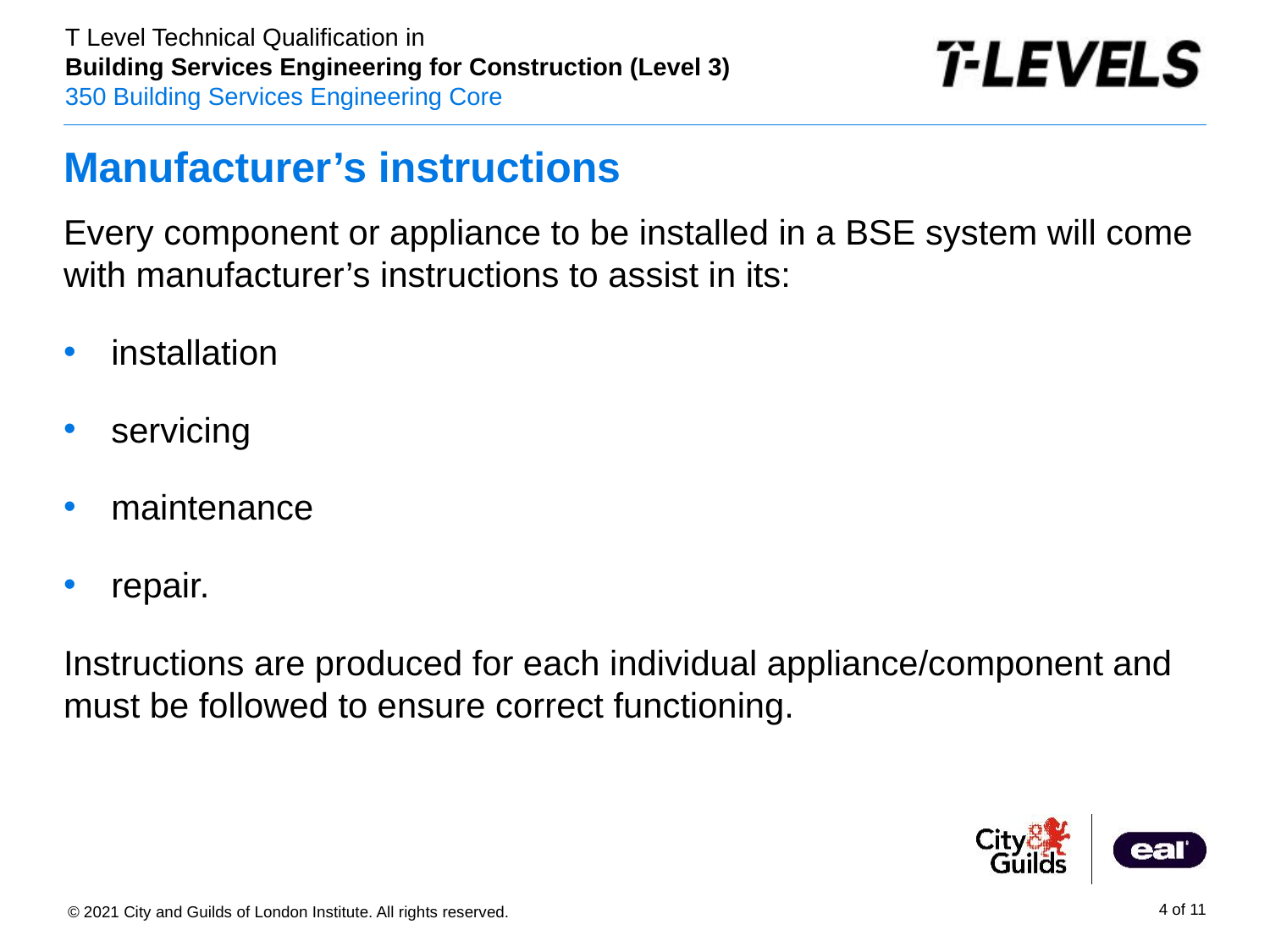

# Manufacturer’s instructions
Every component or appliance to be installed in a BSE system will come with manufacturer’s instructions to assist in its:
installation
servicing
maintenance
repair.
Instructions are produced for each individual appliance/component and must be followed to ensure correct functioning.